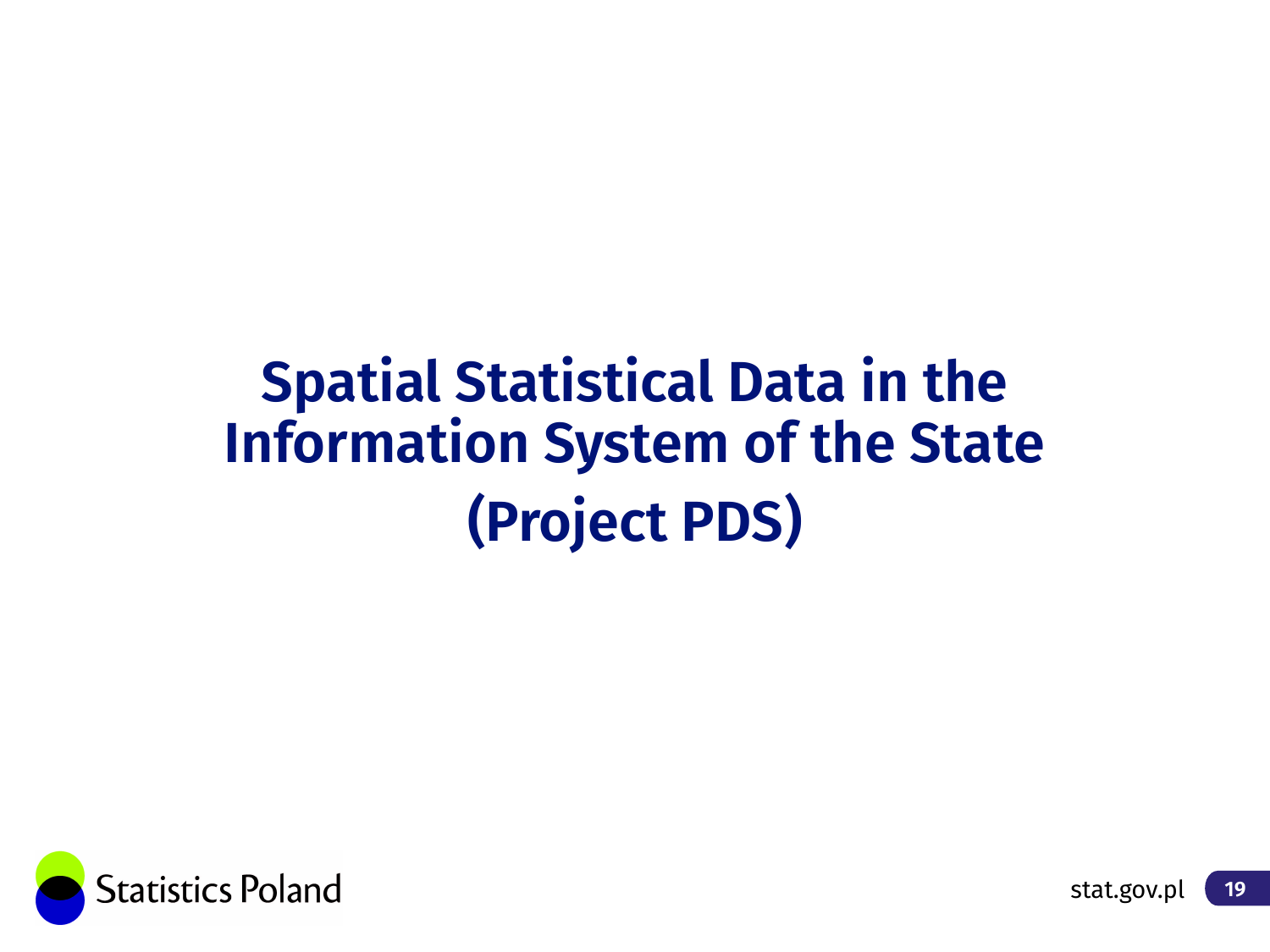

Spatial Statistical Data in the Information System of the State
(Project PDS)